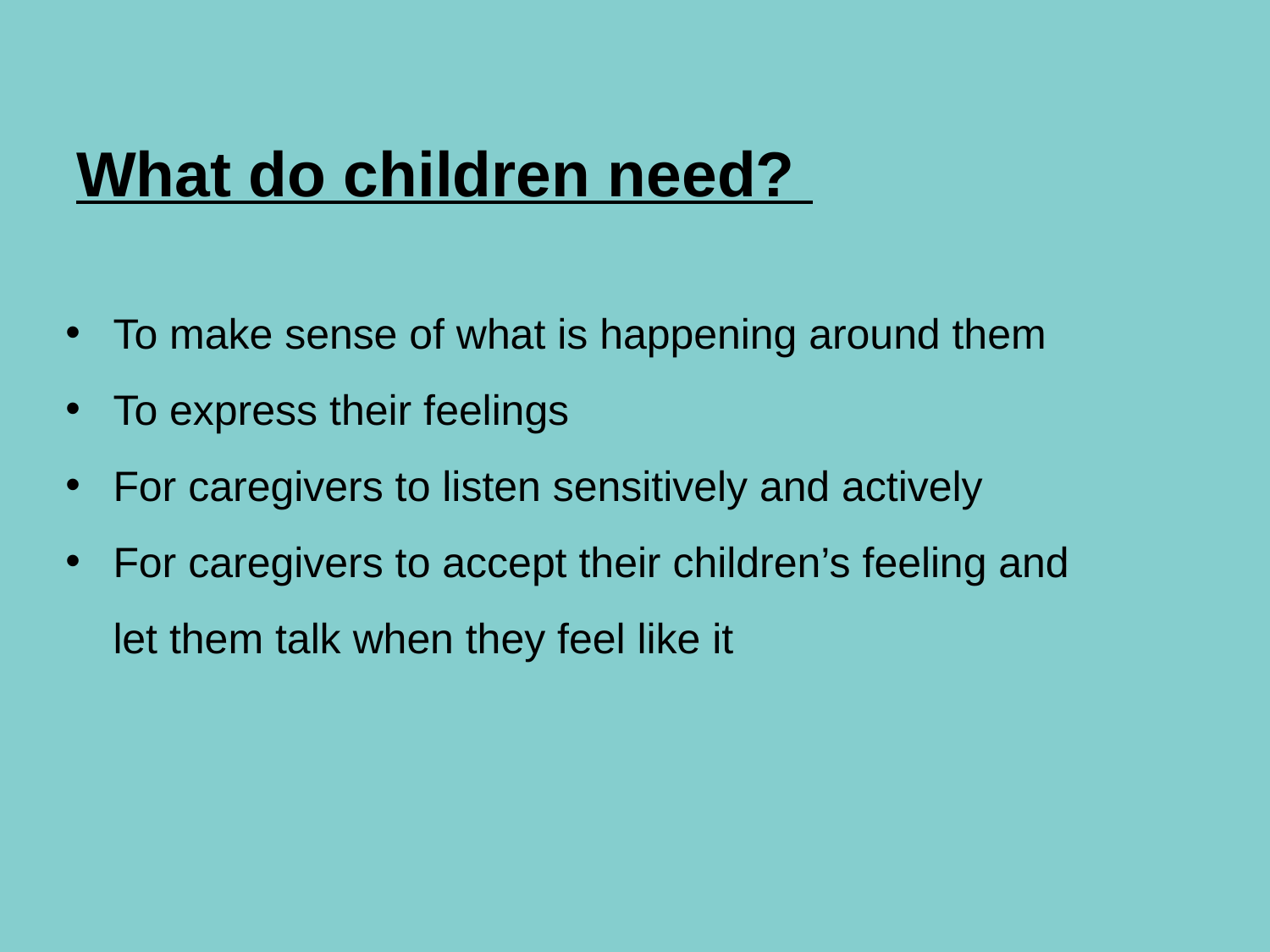

# What do children need?
To make sense of what is happening around them
To express their feelings
For caregivers to listen sensitively and actively
For caregivers to accept their children’s feeling and let them talk when they feel like it